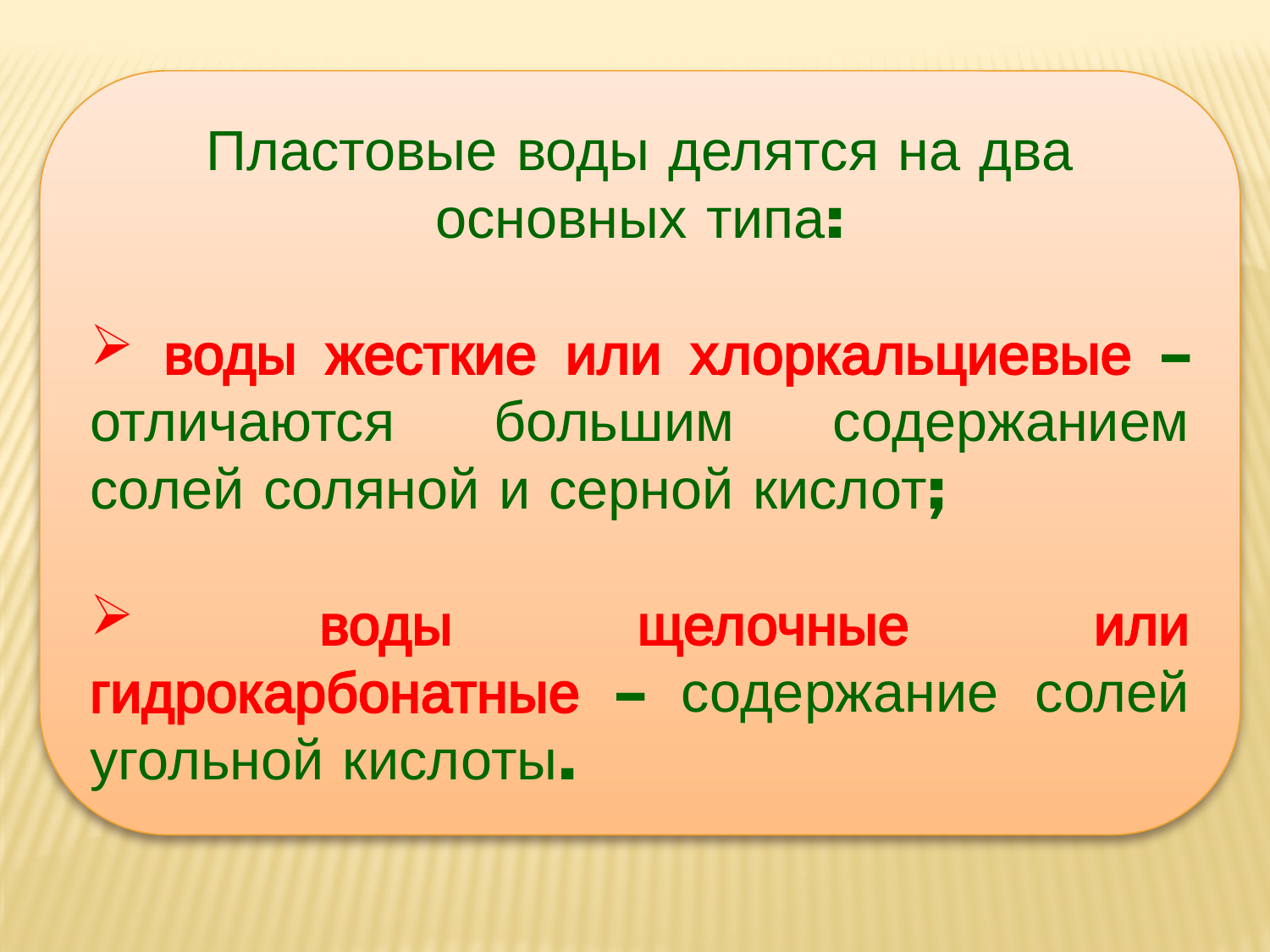

Пластовые воды делятся на два основных типа:

 воды жесткие или хлоркальциевые – отличаются большим содержанием солей соляной и серной кислот;

 воды щелочные или гидрокарбонатные – содержание солей угольной кислоты.